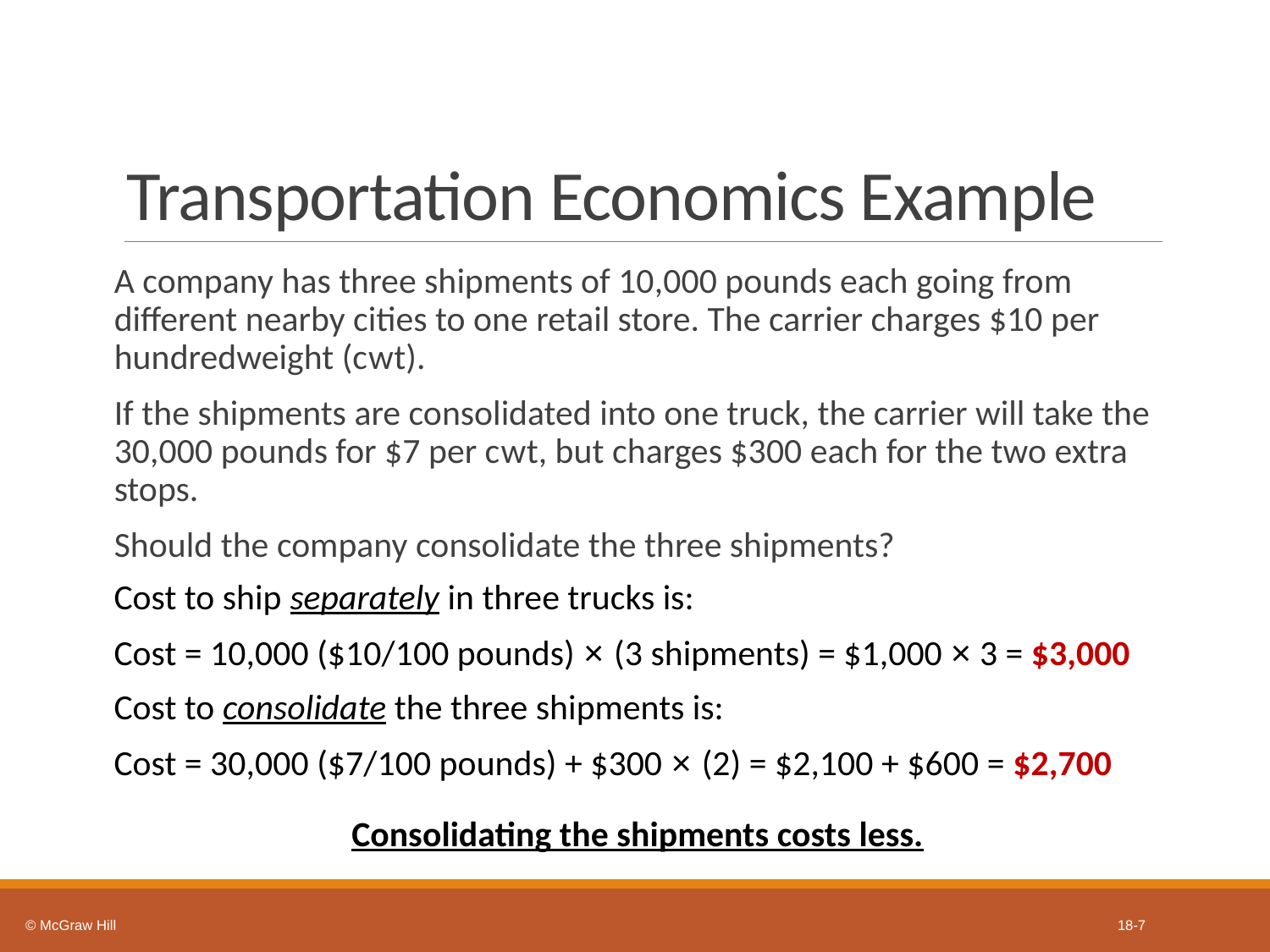

# Transportation Economics Example
A company has three shipments of 10,000 pounds each going from different nearby cities to one retail store. The carrier charges $10 per hundredweight (c w t).
If the shipments are consolidated into one truck, the carrier will take the 30,000 pounds for $7 per c w t, but charges $300 each for the two extra stops.
Should the company consolidate the three shipments?
Cost to ship separately in three trucks is:
Cost = 10,000 ($10/100 pounds) × (3 shipments) = $1,000 × 3 = $3,000
Cost to consolidate the three shipments is:
Cost = 30,000 ($7/100 pounds) + $300 × (2) = $2,100 + $600 = $2,700
Consolidating the shipments costs less.